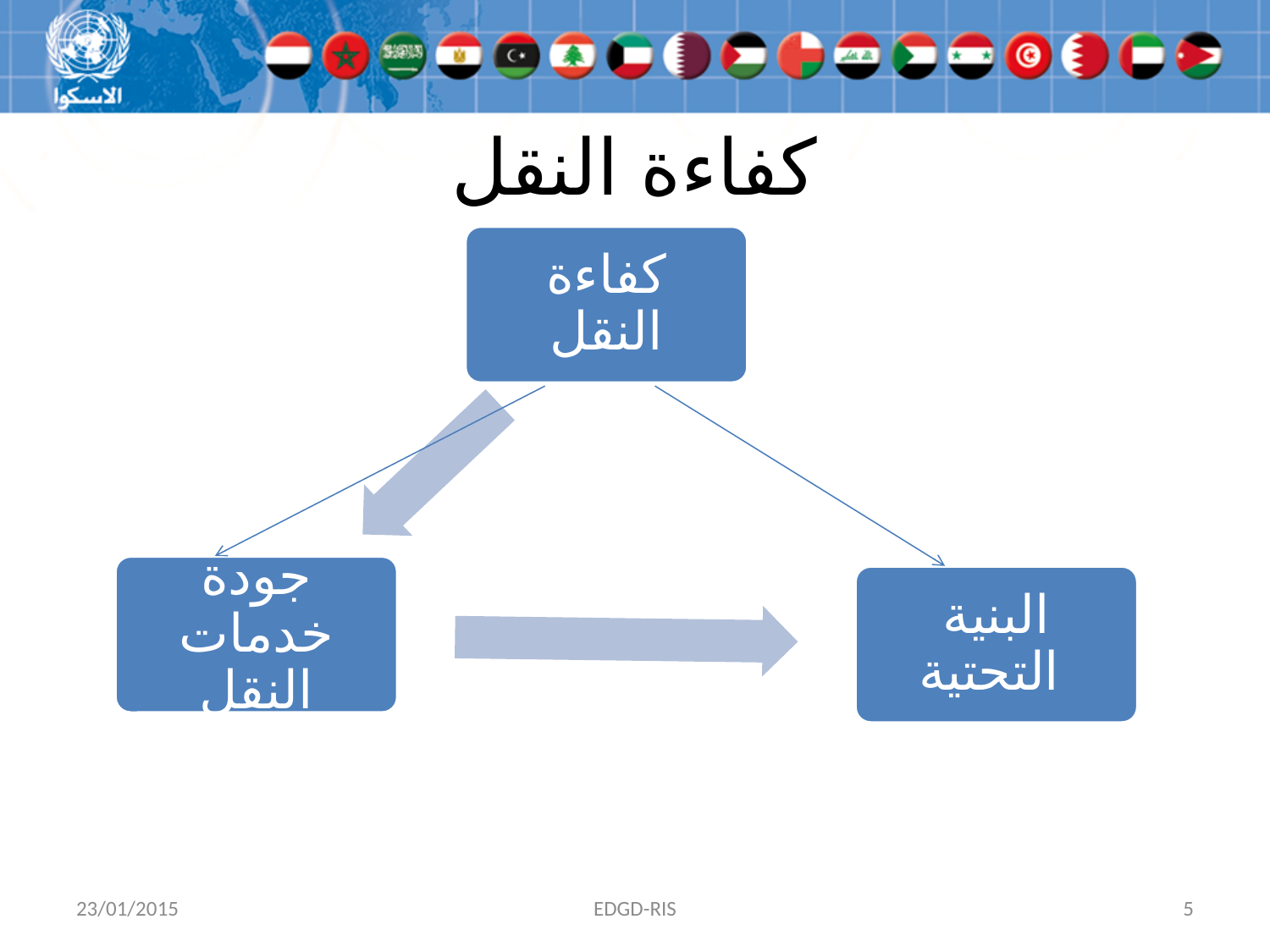

# كفاءة النقل
كفاءة النقل

جودة خدمات النقل

البنية التحتية
23/01/2015
EDGD-RIS
5